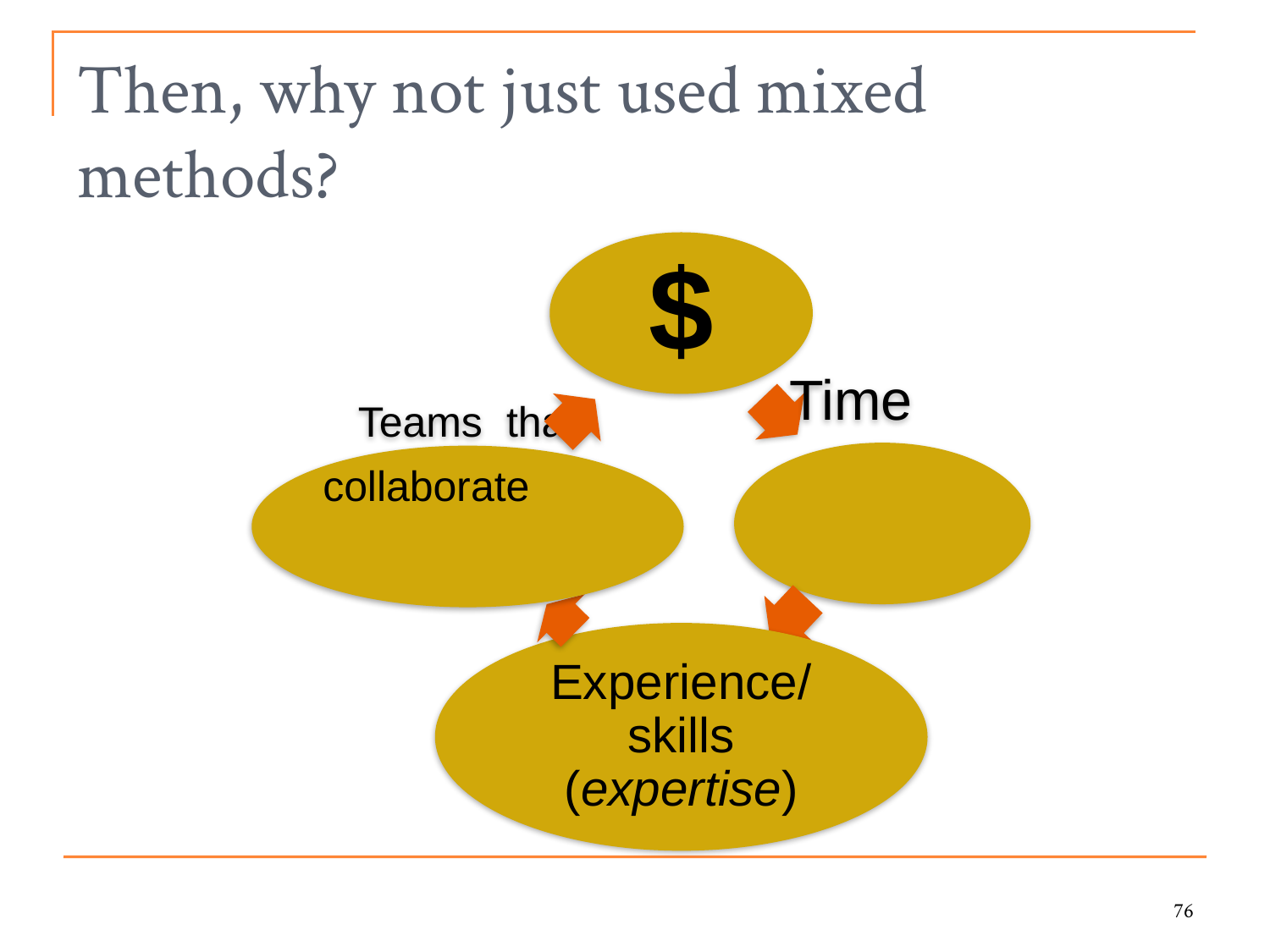

# Then, why not just used mixed methods?
$

Time

Experience/ skills (expertise)

Teams  that collaborate

76